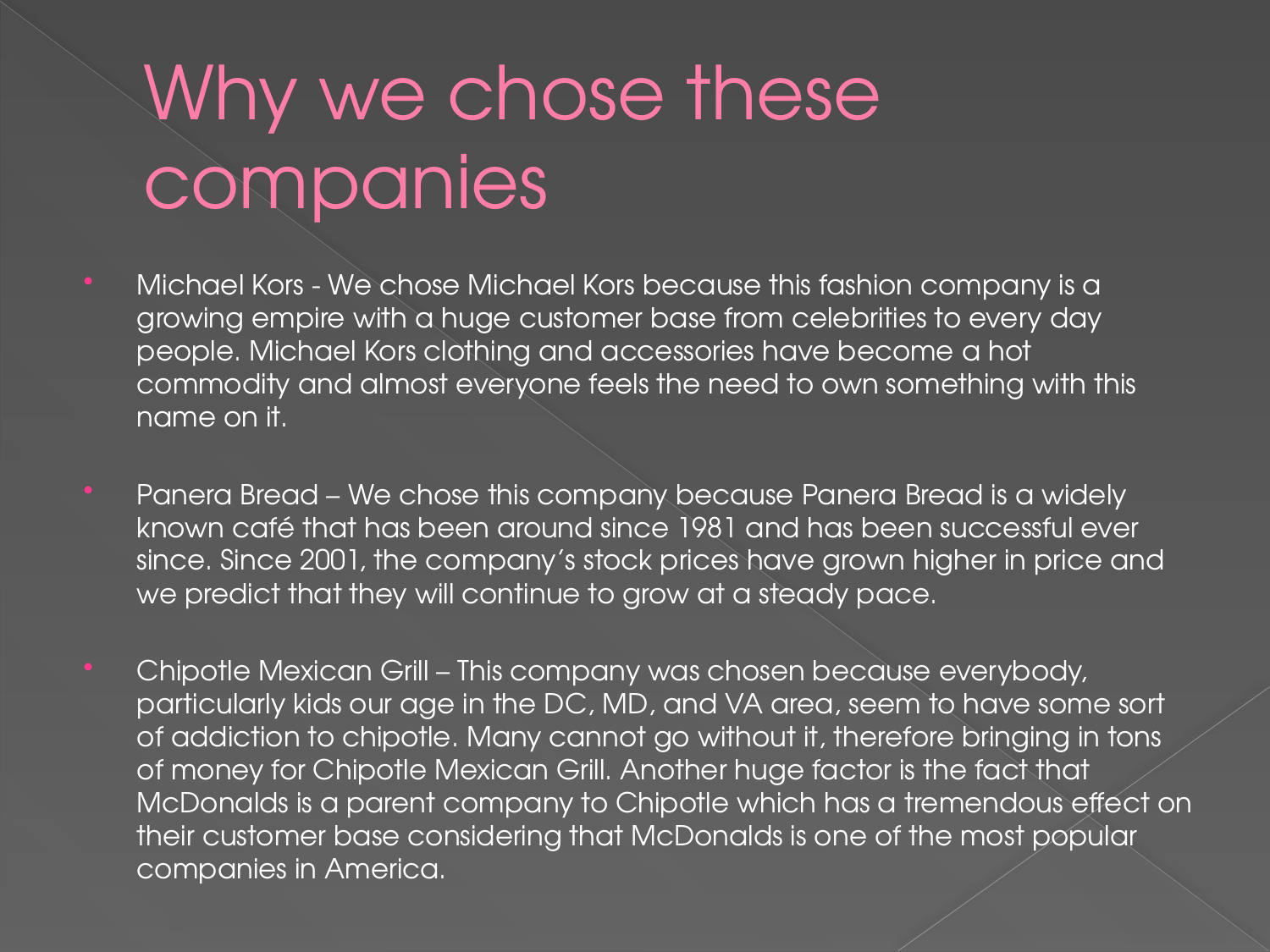

# Why we chose these companies
Michael Kors - We chose Michael Kors because this fashion company is a growing empire with a huge customer base from celebrities to every day people. Michael Kors clothing and accessories have become a hot commodity and almost everyone feels the need to own something with this name on it.

Panera Bread – We chose this company because Panera Bread is a widely known café that has been around since 1981 and has been successful ever since. Since 2001, the company’s stock prices have grown higher in price and we predict that they will continue to grow at a steady pace.

Chipotle Mexican Grill – This company was chosen because everybody, particularly kids our age in the DC, MD, and VA area, seem to have some sort of addiction to chipotle. Many cannot go without it, therefore bringing in tons of money for Chipotle Mexican Grill. Another huge factor is the fact that McDonalds is a parent company to Chipotle which has a tremendous effect on their customer base considering that McDonalds is one of the most popular companies in America.